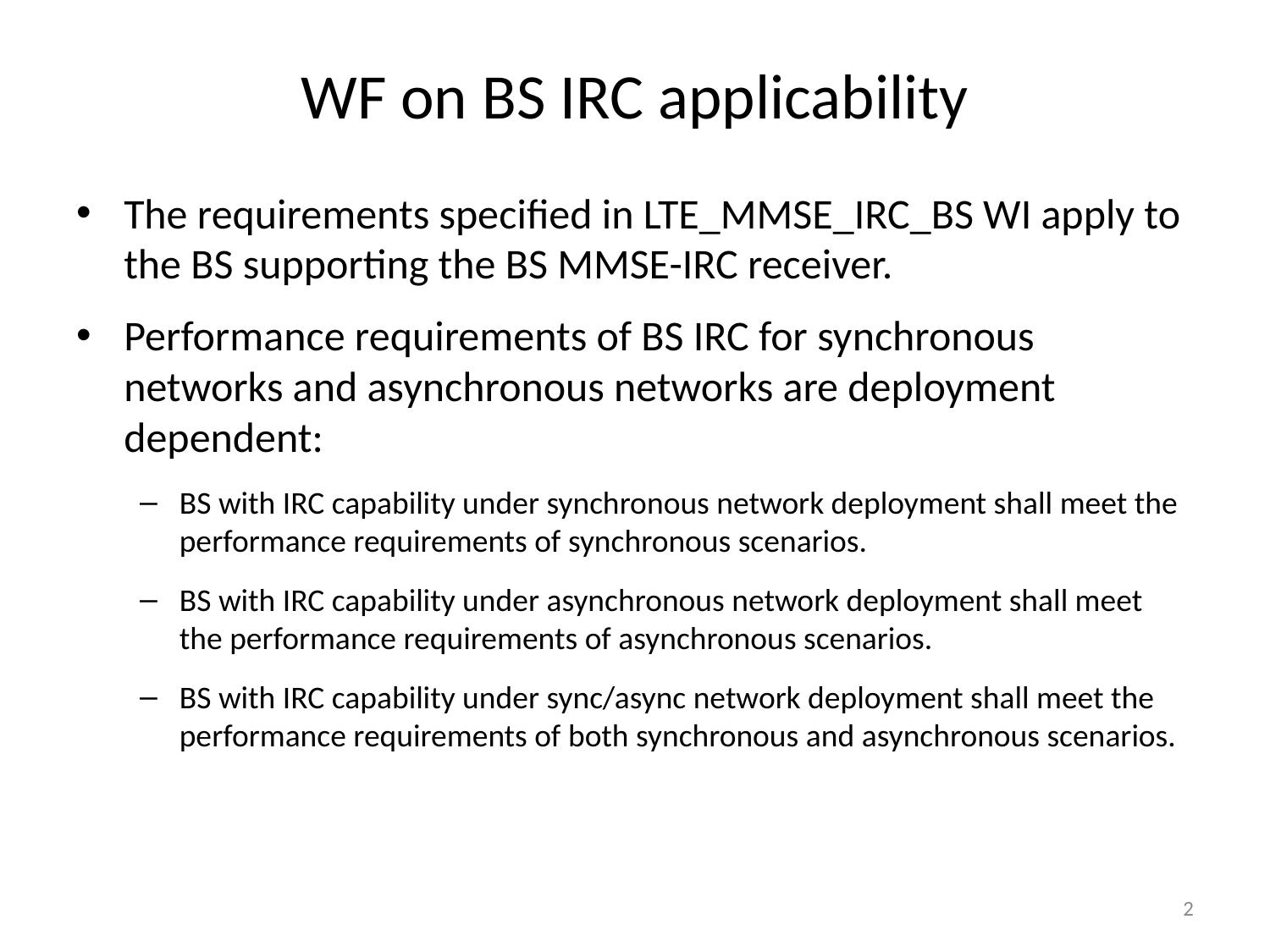

# WF on BS IRC applicability
The requirements specified in LTE_MMSE_IRC_BS WI apply to the BS supporting the BS MMSE-IRC receiver.
Performance requirements of BS IRC for synchronous networks and asynchronous networks are deployment dependent:
BS with IRC capability under synchronous network deployment shall meet the performance requirements of synchronous scenarios.
BS with IRC capability under asynchronous network deployment shall meet the performance requirements of asynchronous scenarios.
BS with IRC capability under sync/async network deployment shall meet the performance requirements of both synchronous and asynchronous scenarios.

2